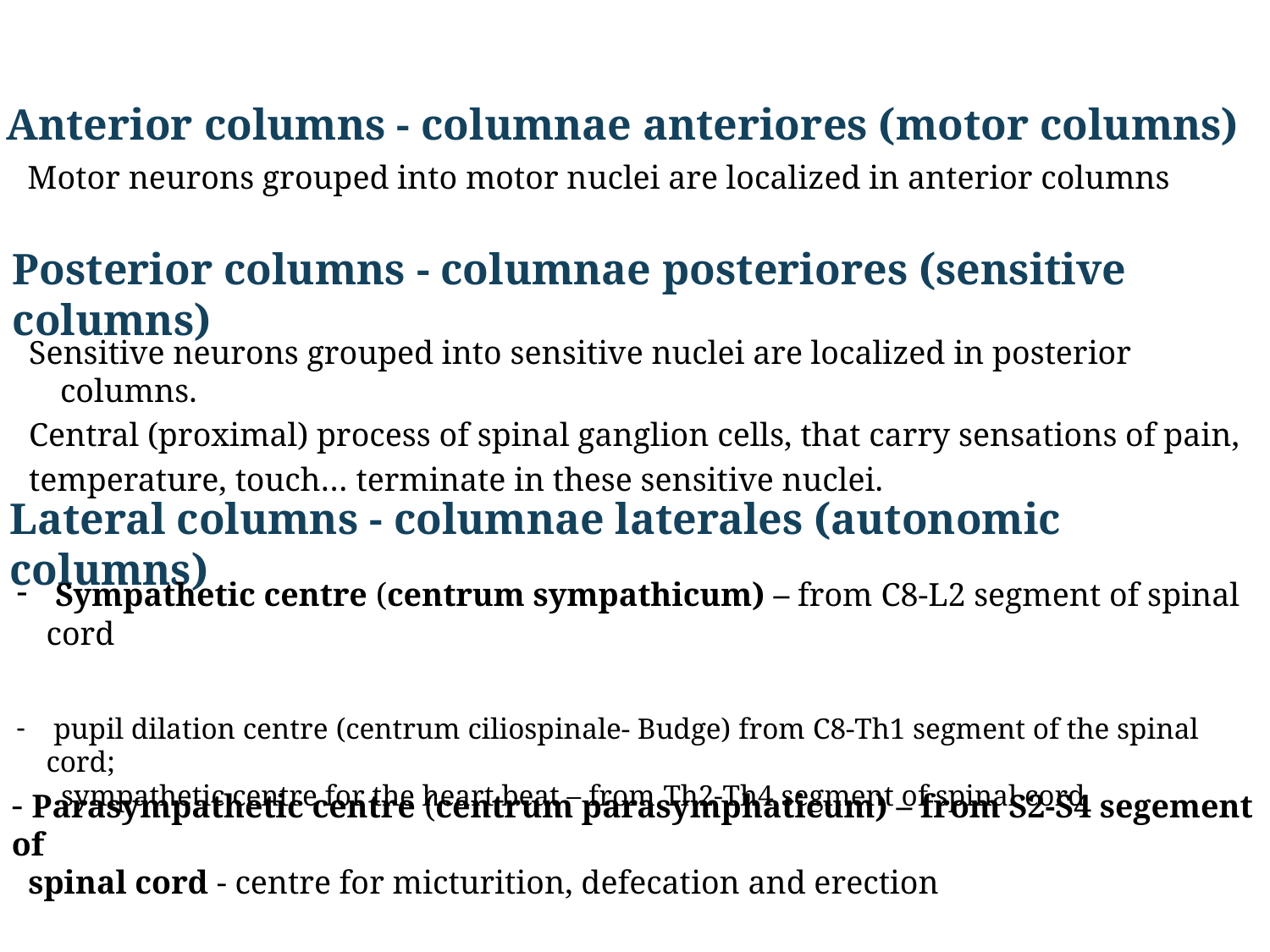

Anterior columns - columnae anteriores (motor columns)
Motor neurons grouped into motor nuclei are localized in anterior columns
Posterior columns - columnae posteriores (sensitive columns)
  Sensitive neurons grouped into sensitive nuclei are localized in posterior columns.
  Central (proximal) process of spinal ganglion cells, that carry sensations of pain,
  temperature, touch… terminate in these sensitive nuclei.
Lateral columns - columnae laterales (autonomic columns)
 Sympathetic centre (centrum sympathicum) – from C8-L2 segment of spinal cord
 pupil dilation centre (centrum ciliospinale- Budge) from C8-Th1 segment of the spinal cord;
  sympathetic centre for the heart beat – from Th2-Th4 segment of spinal cord
- Parasympathetic centre (centrum parasymphaticum) – from S2-S4 segement of
  spinal cord - centre for micturition, defecation and erection